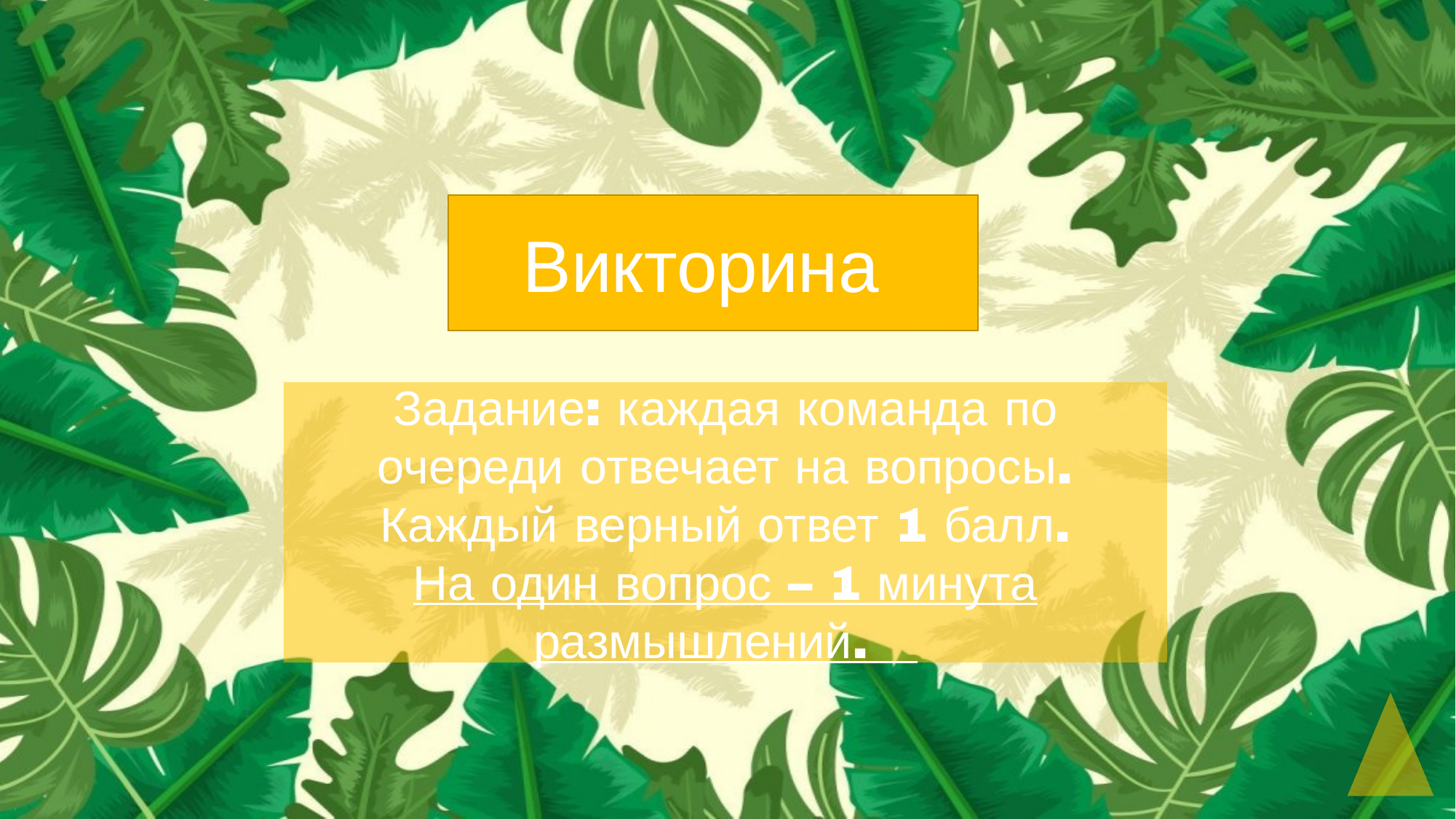

Викторина
Задание: каждая команда по очереди отвечает на вопросы.
Каждый верный ответ 1 балл.
На один вопрос – 1 минута размышлений.